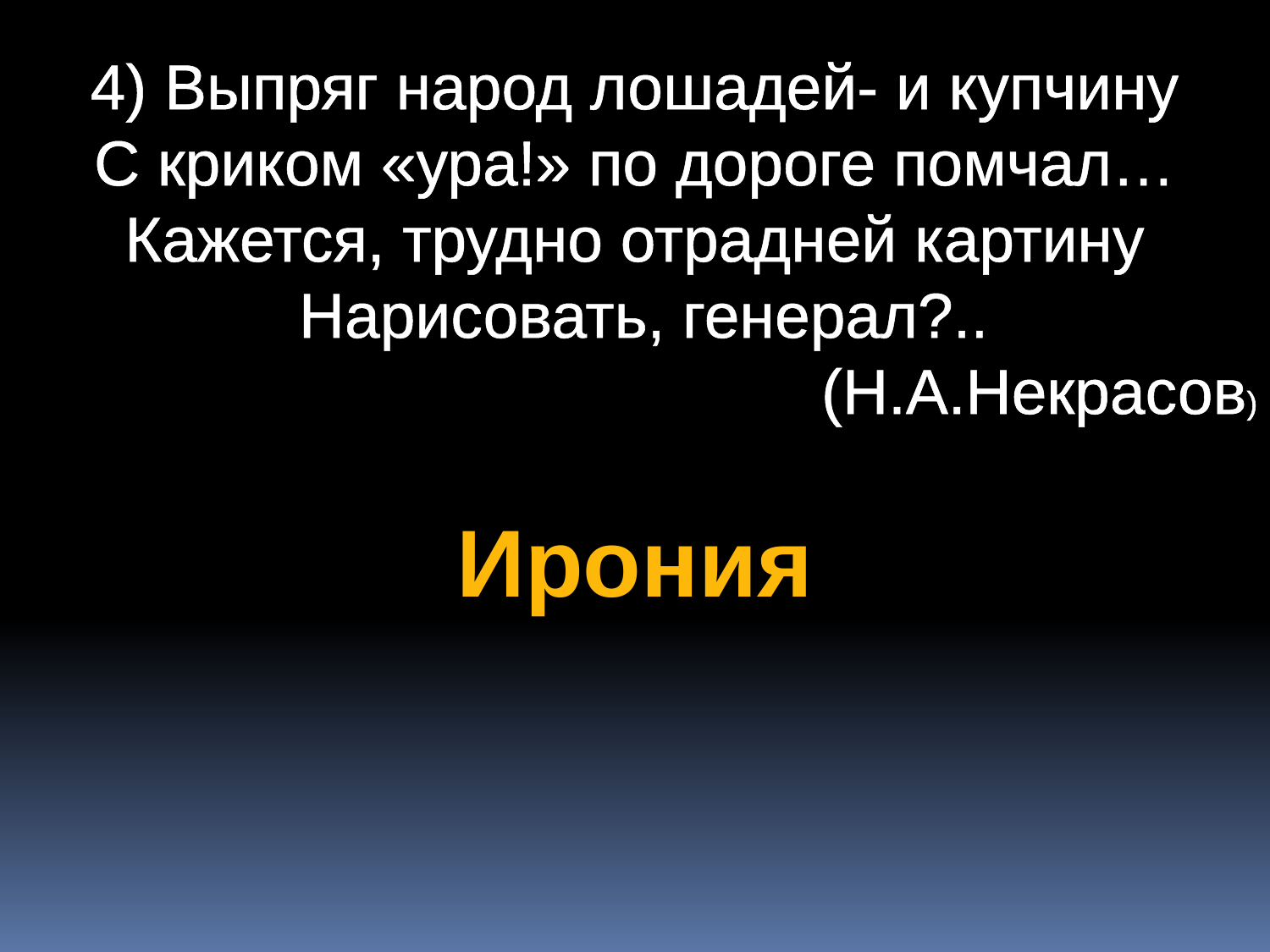

4) Выпряг народ лошадей- и купчину
С криком «ура!» по дороге помчал…
Кажется, трудно отрадней картину
 Нарисовать, генерал?..
(Н.А.Некрасов)
Ирония